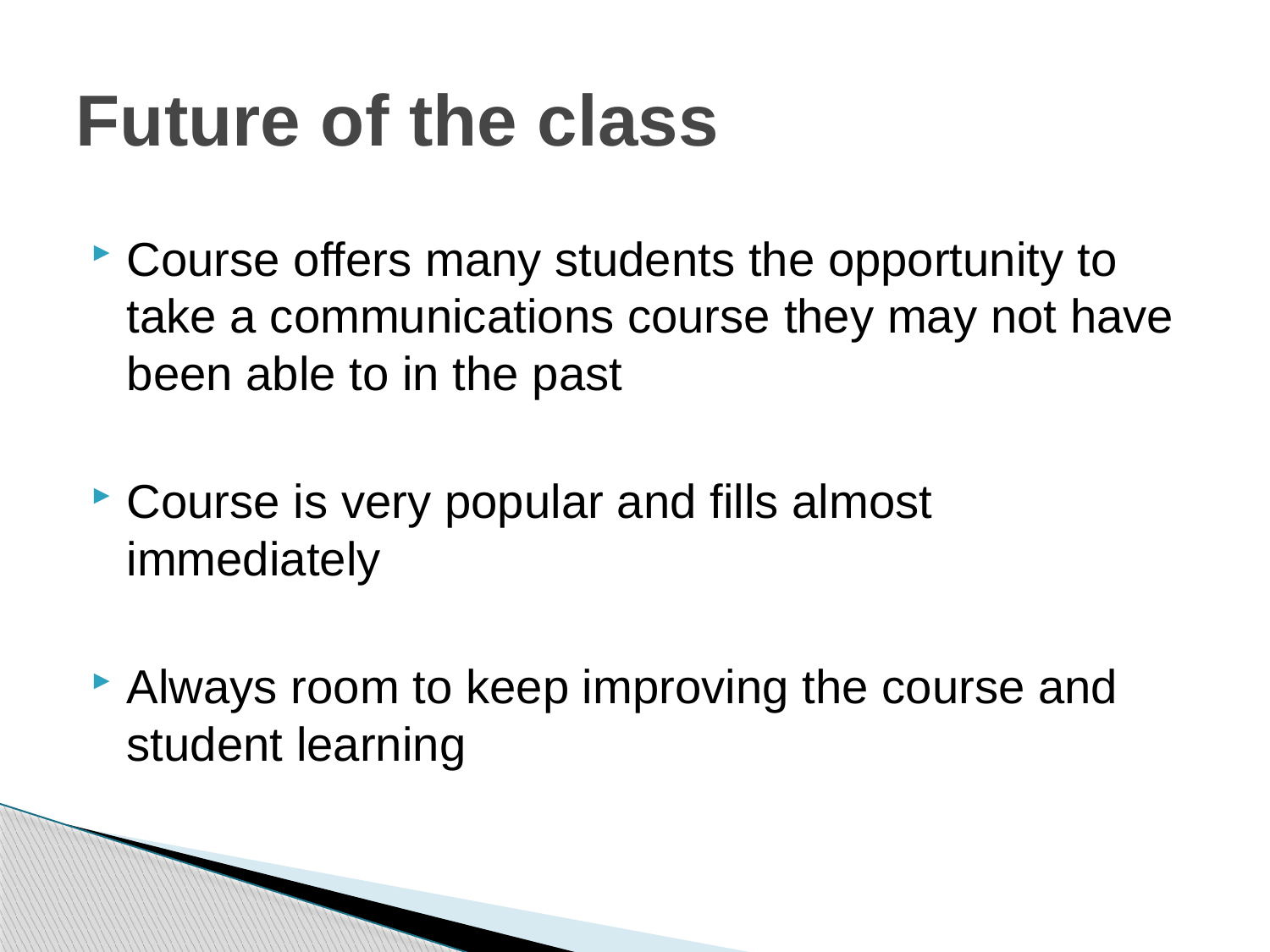

# Future of the class
Course offers many students the opportunity to take a communications course they may not have been able to in the past

Course is very popular and fills almost immediately

Always room to keep improving the course and student learning